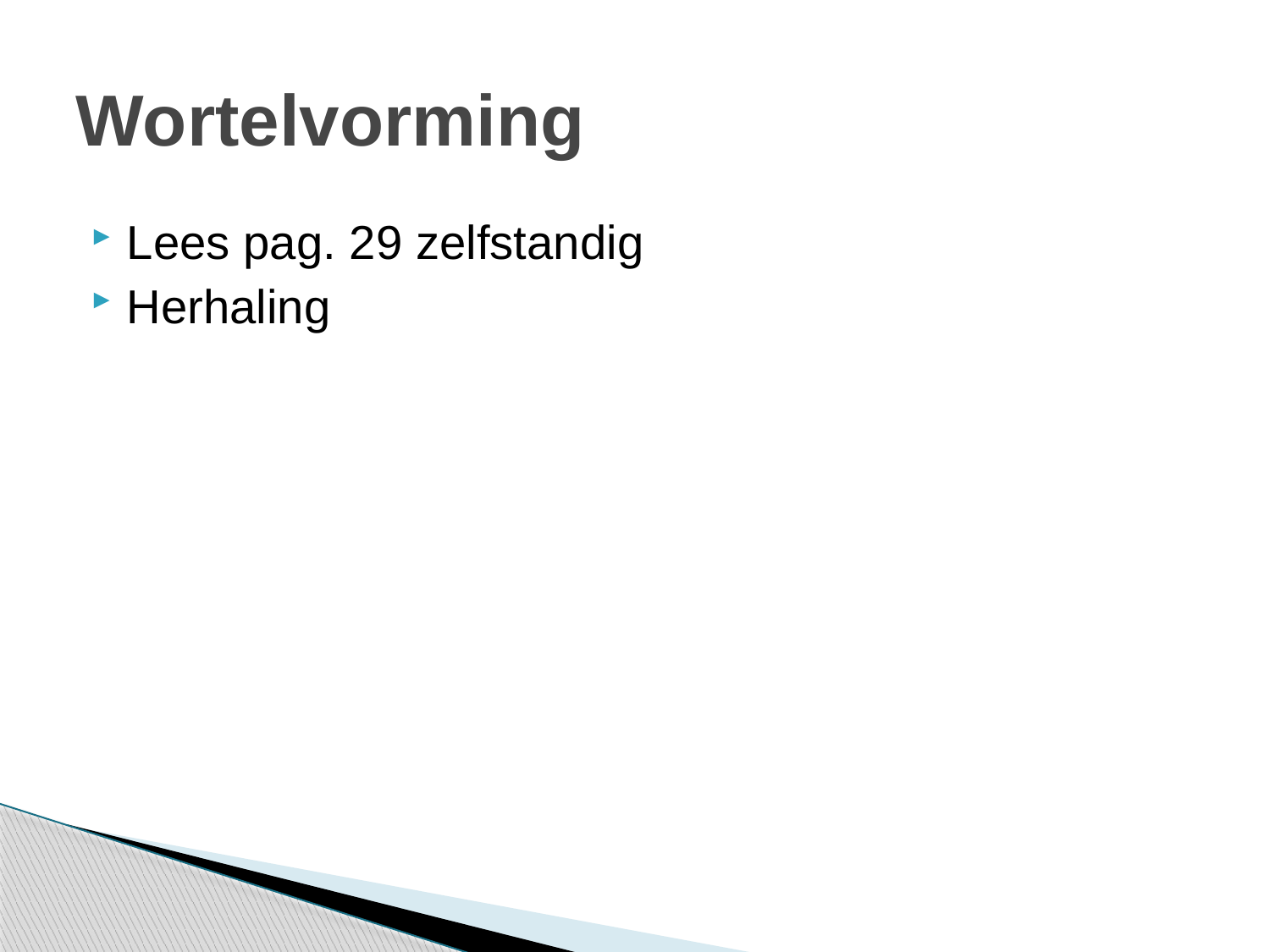

# Wortelvorming
Lees pag. 29 zelfstandig
Herhaling